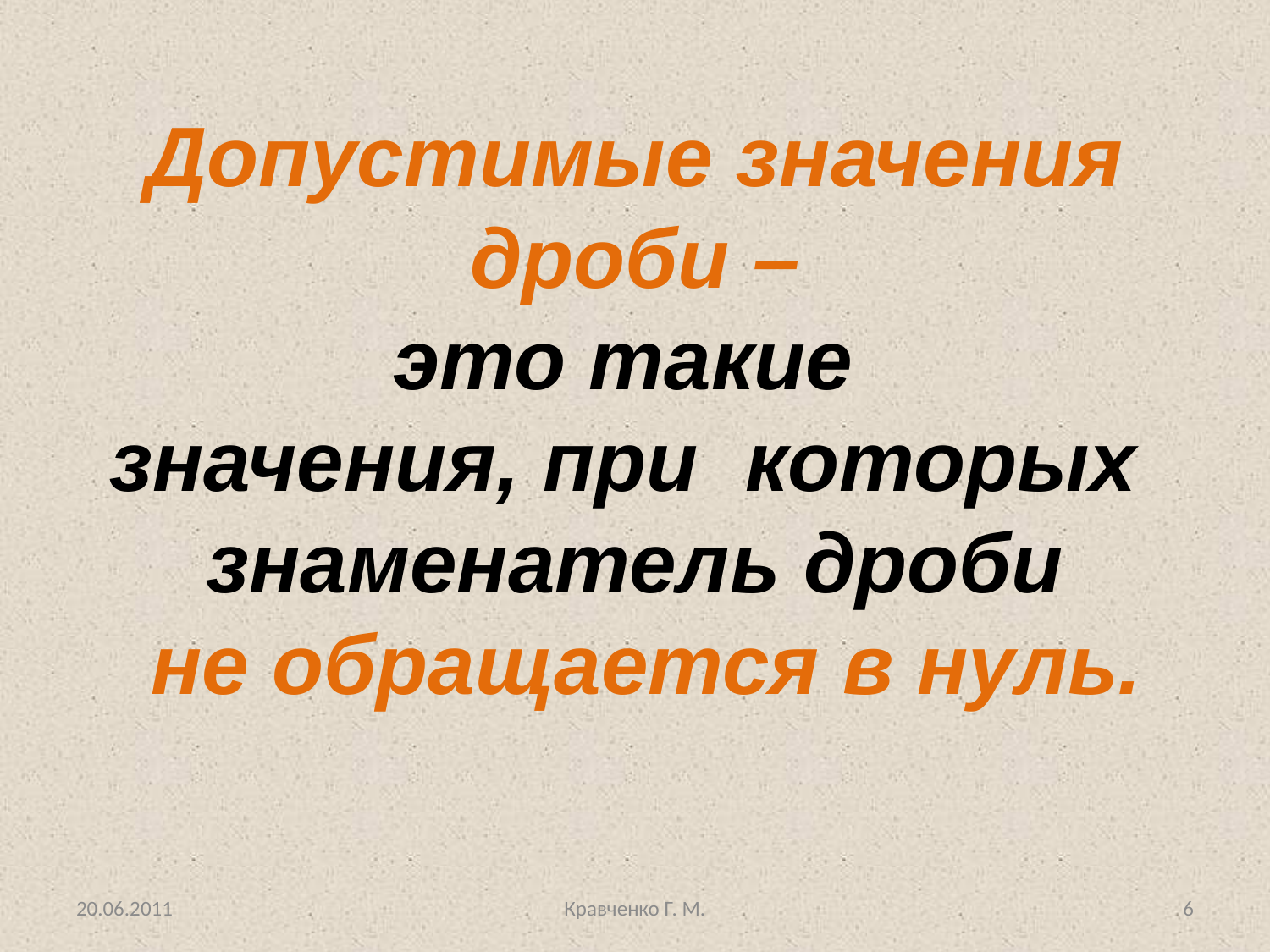

Допустимые значения
 дроби –
это такие
значения, при  которых
знаменатель дроби
 не обращается в нуль.
20.06.2011
Кравченко Г. М.
6